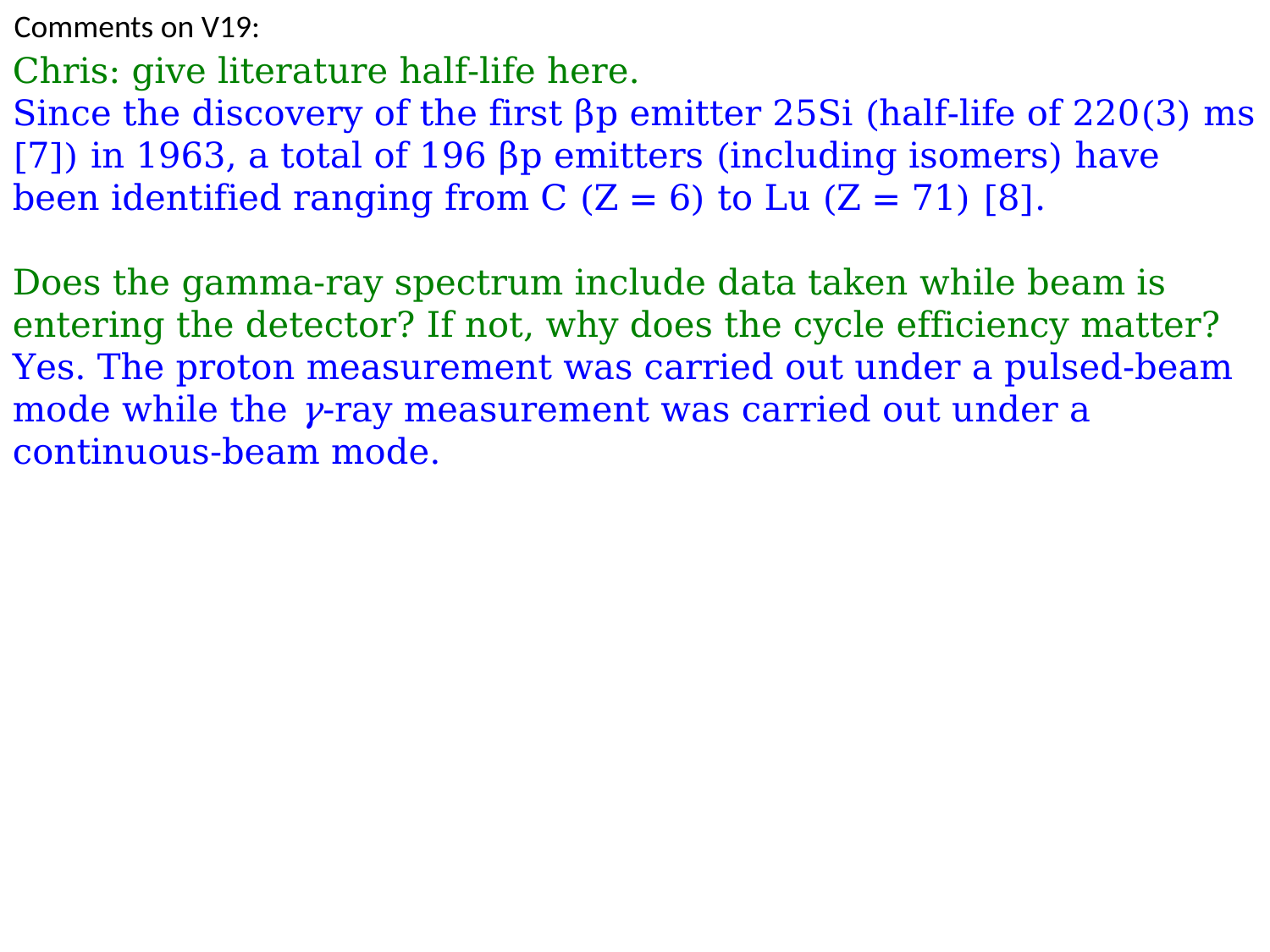

Comments on V19:
Chris: give literature half-life here.
Since the discovery of the first βp emitter 25Si (half-life of 220(3) ms [7]) in 1963, a total of 196 βp emitters (including isomers) have been identified ranging from C (Z = 6) to Lu (Z = 71) [8].

Does the gamma-ray spectrum include data taken while beam is entering the detector? If not, why does the cycle efficiency matter?
Yes. The proton measurement was carried out under a pulsed-beam mode while the γ-ray measurement was carried out under a continuous-beam mode.